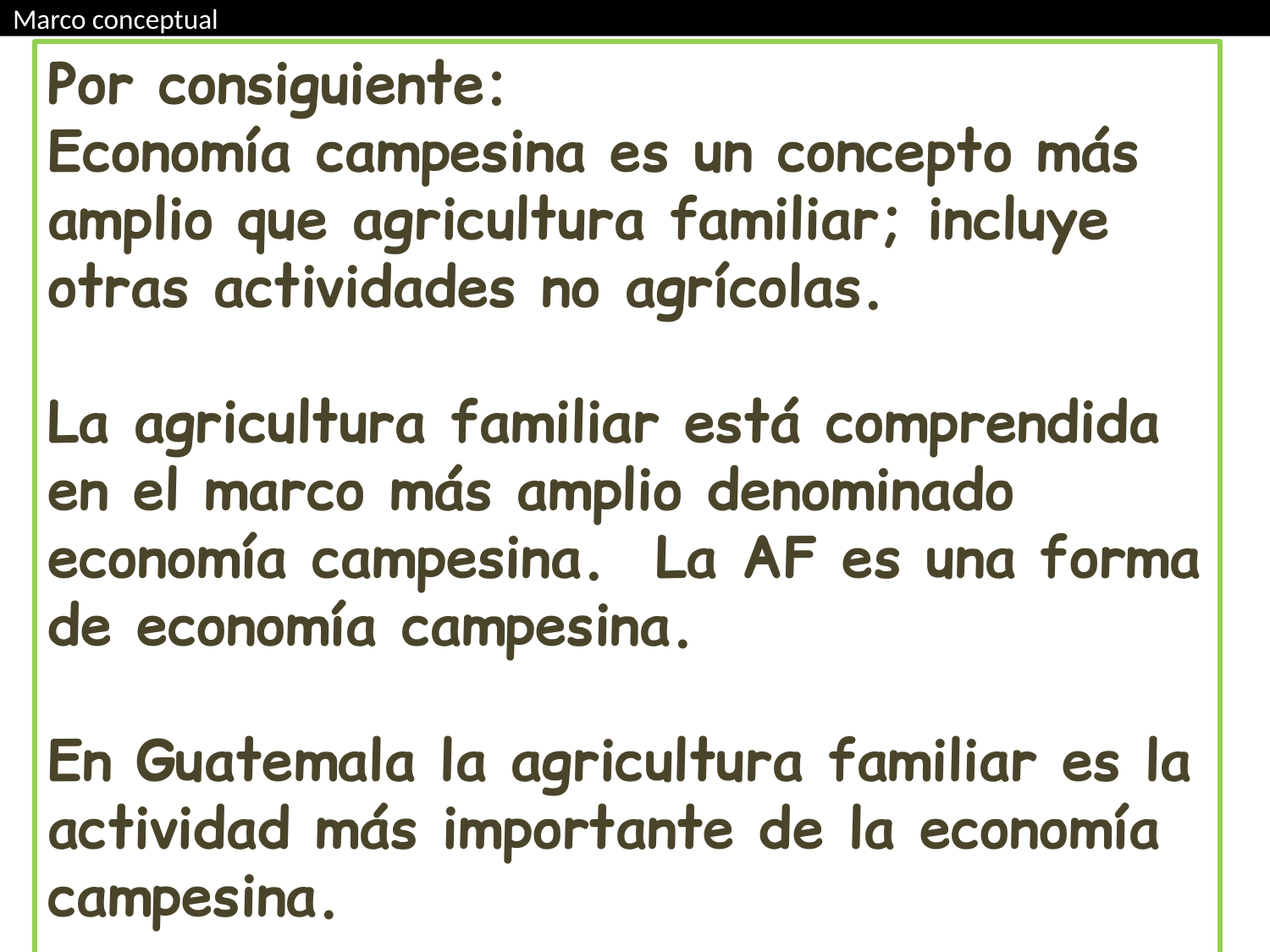

Marco conceptual
Por consiguiente:
Economía campesina es un concepto más amplio que agricultura familiar; incluye otras actividades no agrícolas.

La agricultura familiar está comprendida en el marco más amplio denominado economía campesina.  La AF es una forma de economía campesina.

En Guatemala la agricultura familiar es la actividad más importante de la economía campesina.